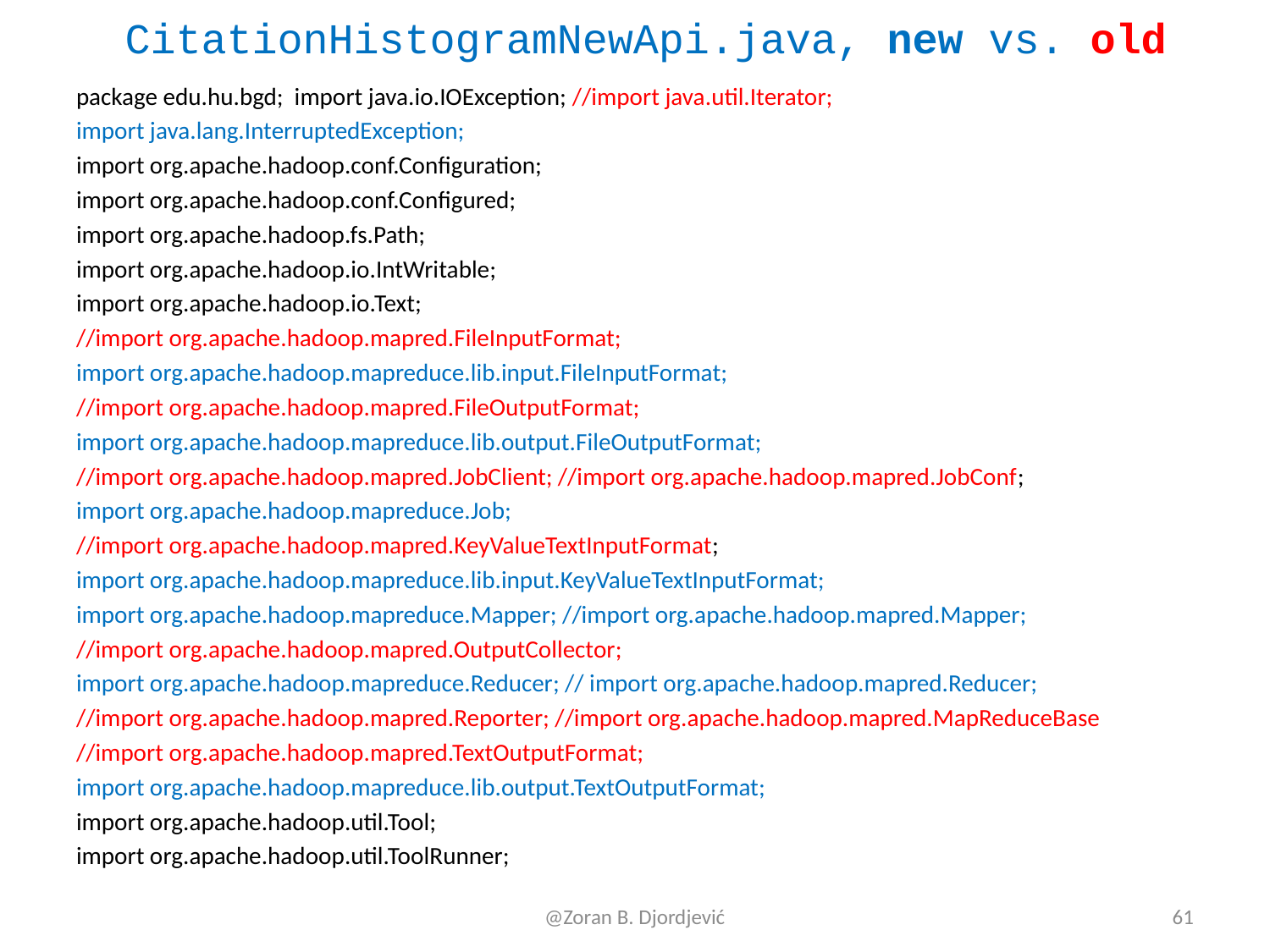

# CitationHistogramNewApi.java, new vs. old
package edu.hu.bgd;  import java.io.IOException; //import java.util.Iterator;
import java.lang.InterruptedException;
import org.apache.hadoop.conf.Configuration;
import org.apache.hadoop.conf.Configured;
import org.apache.hadoop.fs.Path;
import org.apache.hadoop.io.IntWritable;
import org.apache.hadoop.io.Text;
//import org.apache.hadoop.mapred.FileInputFormat;
import org.apache.hadoop.mapreduce.lib.input.FileInputFormat;
//import org.apache.hadoop.mapred.FileOutputFormat;
import org.apache.hadoop.mapreduce.lib.output.FileOutputFormat;
//import org.apache.hadoop.mapred.JobClient; //import org.apache.hadoop.mapred.JobConf;
import org.apache.hadoop.mapreduce.Job;
//import org.apache.hadoop.mapred.KeyValueTextInputFormat;
import org.apache.hadoop.mapreduce.lib.input.KeyValueTextInputFormat;
import org.apache.hadoop.mapreduce.Mapper; //import org.apache.hadoop.mapred.Mapper;
//import org.apache.hadoop.mapred.OutputCollector;
import org.apache.hadoop.mapreduce.Reducer; // import org.apache.hadoop.mapred.Reducer;
//import org.apache.hadoop.mapred.Reporter; //import org.apache.hadoop.mapred.MapReduceBase
//import org.apache.hadoop.mapred.TextOutputFormat;
import org.apache.hadoop.mapreduce.lib.output.TextOutputFormat;
import org.apache.hadoop.util.Tool;
import org.apache.hadoop.util.ToolRunner;

@Zoran B. Djordjević
61